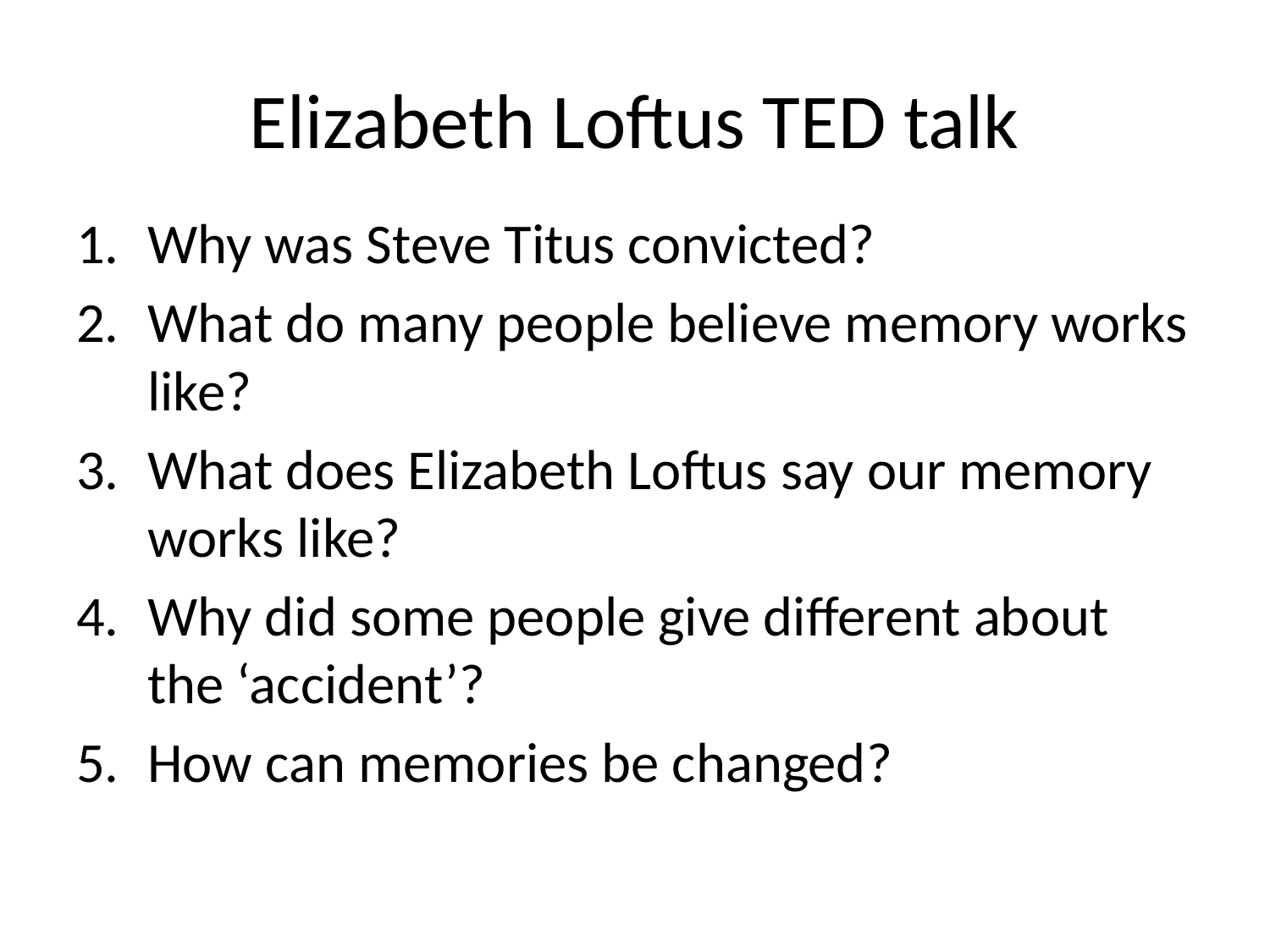

# Elizabeth Loftus TED talk
Why was Steve Titus convicted?
What do many people believe memory works like?
What does Elizabeth Loftus say our memory works like?
Why did some people give different about the ‘accident’?
How can memories be changed?